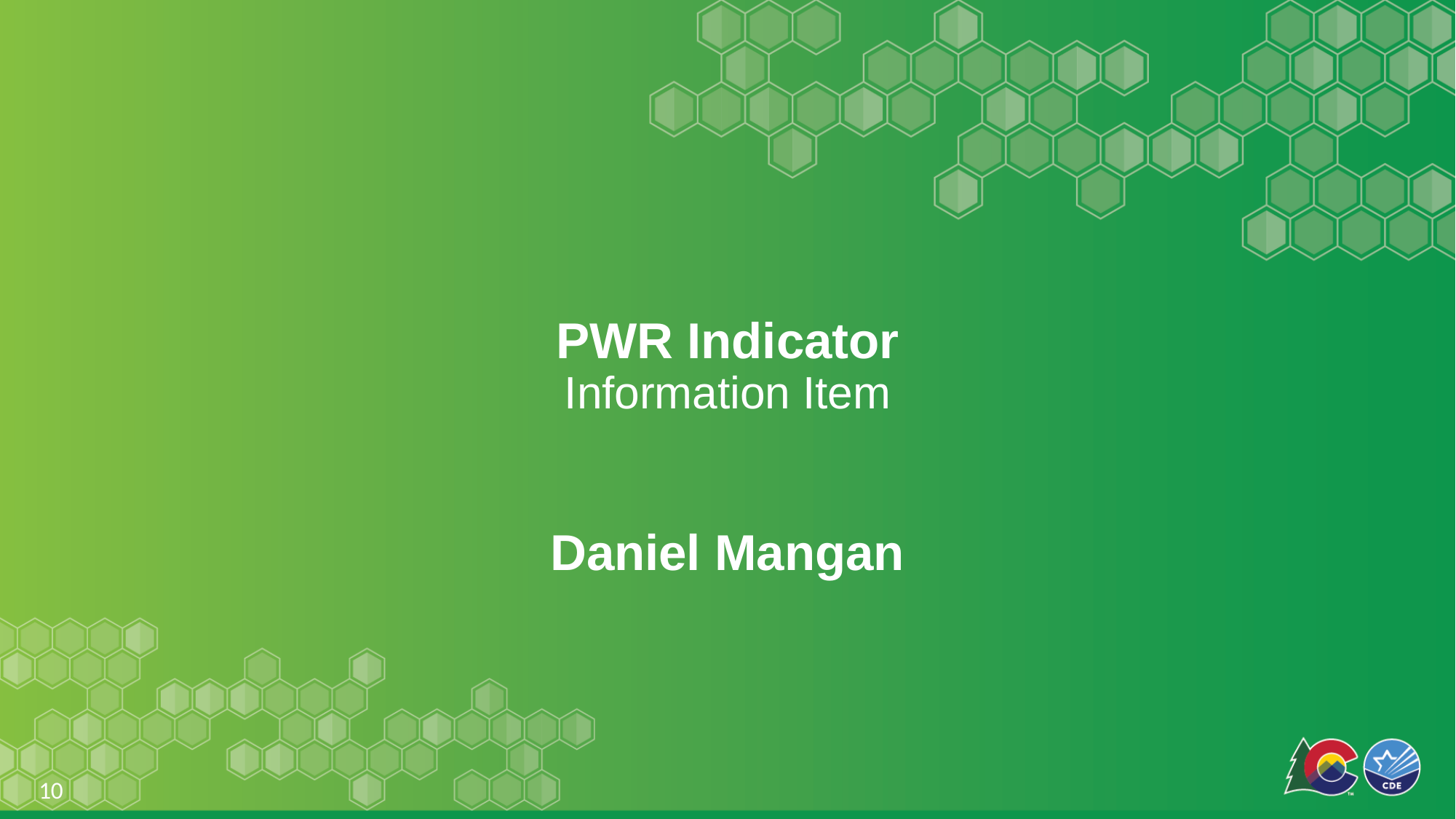

# PWR Indicator Information Item Daniel Mangan
10